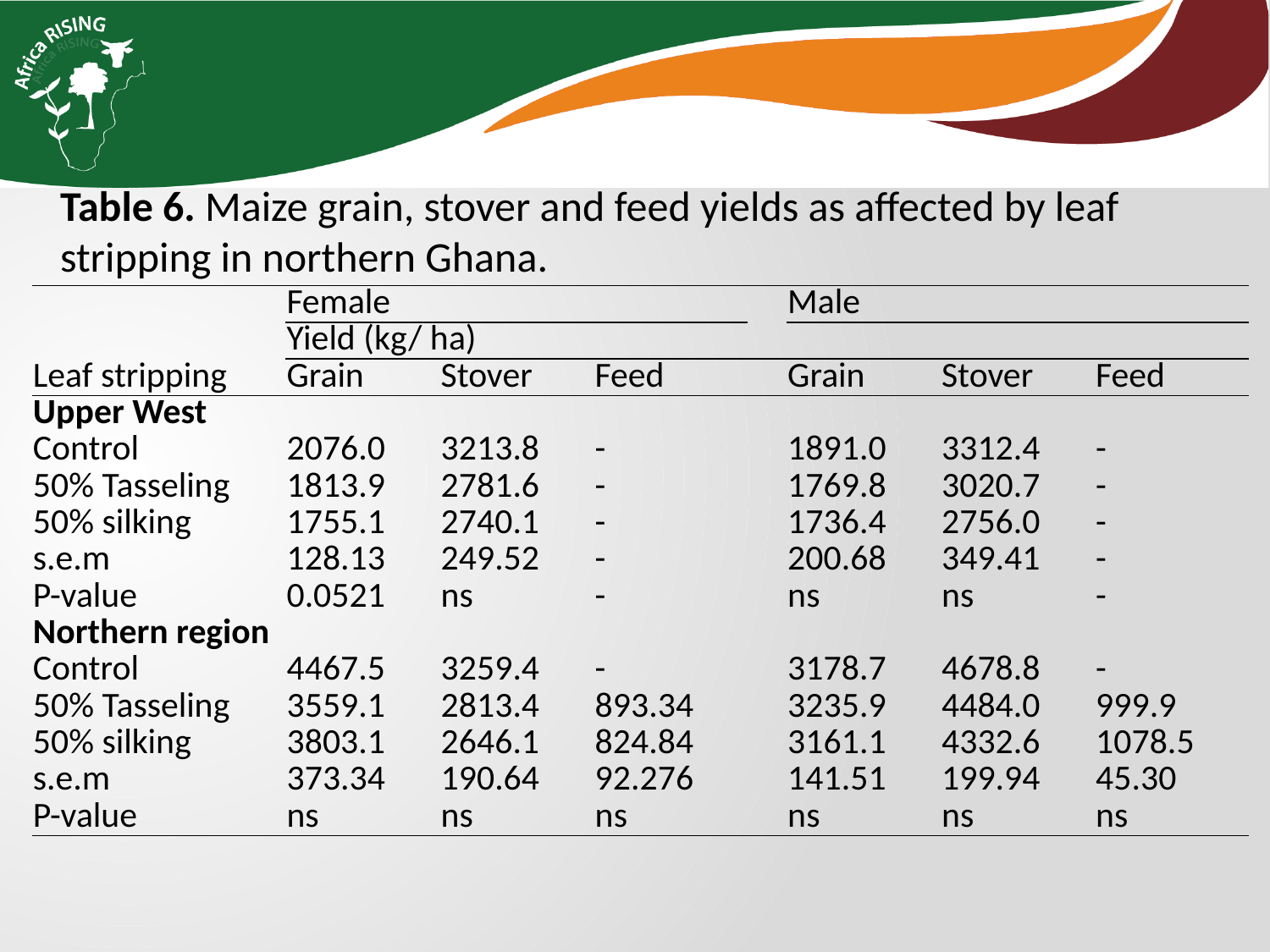

Table 6. Maize grain, stover and feed yields as affected by leaf stripping in northern Ghana.
|  | Female |  |  |  | Male |  |  |
| --- | --- | --- | --- | --- | --- | --- | --- |
|  | Yield (kg/ ha) |  |  |  |  |  |  |
| Leaf stripping | Grain | Stover | Feed |  | Grain | Stover | Feed |
| Upper West |  |  |  |  |  |  |  |
| Control | 2076.0 | 3213.8 | - |  | 1891.0 | 3312.4 | - |
| 50% Tasseling | 1813.9 | 2781.6 | - |  | 1769.8 | 3020.7 | - |
| 50% silking | 1755.1 | 2740.1 | - |  | 1736.4 | 2756.0 | - |
| s.e.m | 128.13 | 249.52 | - |  | 200.68 | 349.41 | - |
| P-value | 0.0521 | ns | - |  | ns | ns | - |
| Northern region |  |  |  |  |  |  |  |
| Control | 4467.5 | 3259.4 | - |  | 3178.7 | 4678.8 | - |
| 50% Tasseling | 3559.1 | 2813.4 | 893.34 |  | 3235.9 | 4484.0 | 999.9 |
| 50% silking | 3803.1 | 2646.1 | 824.84 |  | 3161.1 | 4332.6 | 1078.5 |
| s.e.m | 373.34 | 190.64 | 92.276 |  | 141.51 | 199.94 | 45.30 |
| P-value | ns | ns | ns |  | ns | ns | ns |